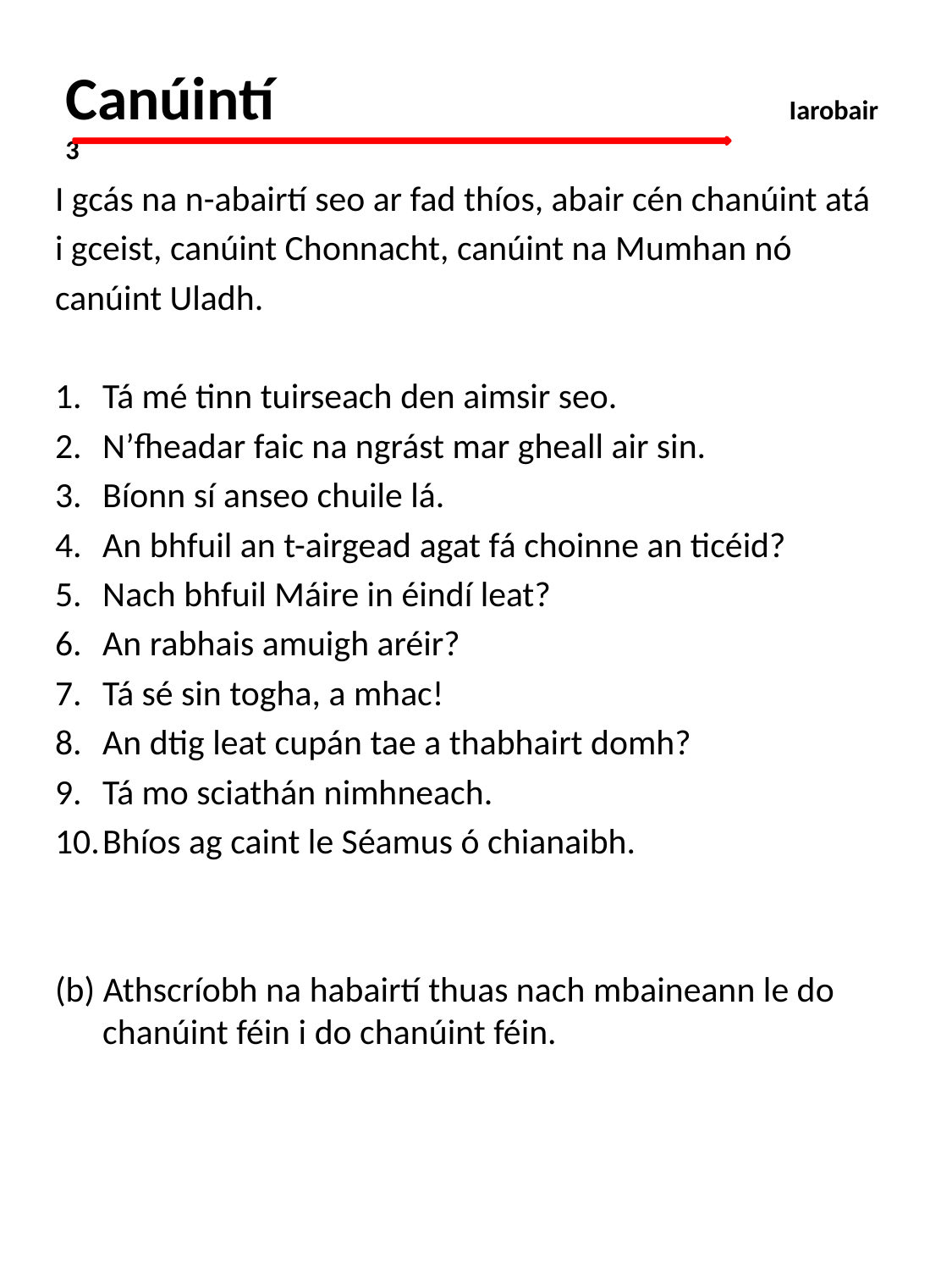

# Canúintí 	           	  	     Iarobair 3

I gcás na n-abairtí seo ar fad thíos, abair cén chanúint atá
i gceist, canúint Chonnacht, canúint na Mumhan nó
canúint Uladh.

Tá mé tinn tuirseach den aimsir seo.
N’fheadar faic na ngrást mar gheall air sin.
Bíonn sí anseo chuile lá.
An bhfuil an t-airgead agat fá choinne an ticéid?
Nach bhfuil Máire in éindí leat?
An rabhais amuigh aréir?
Tá sé sin togha, a mhac!
An dtig leat cupán tae a thabhairt domh?
Tá mo sciathán nimhneach.
Bhíos ag caint le Séamus ó chianaibh.

(b) Athscríobh na habairtí thuas nach mbaineann le do chanúint féin i do chanúint féin.